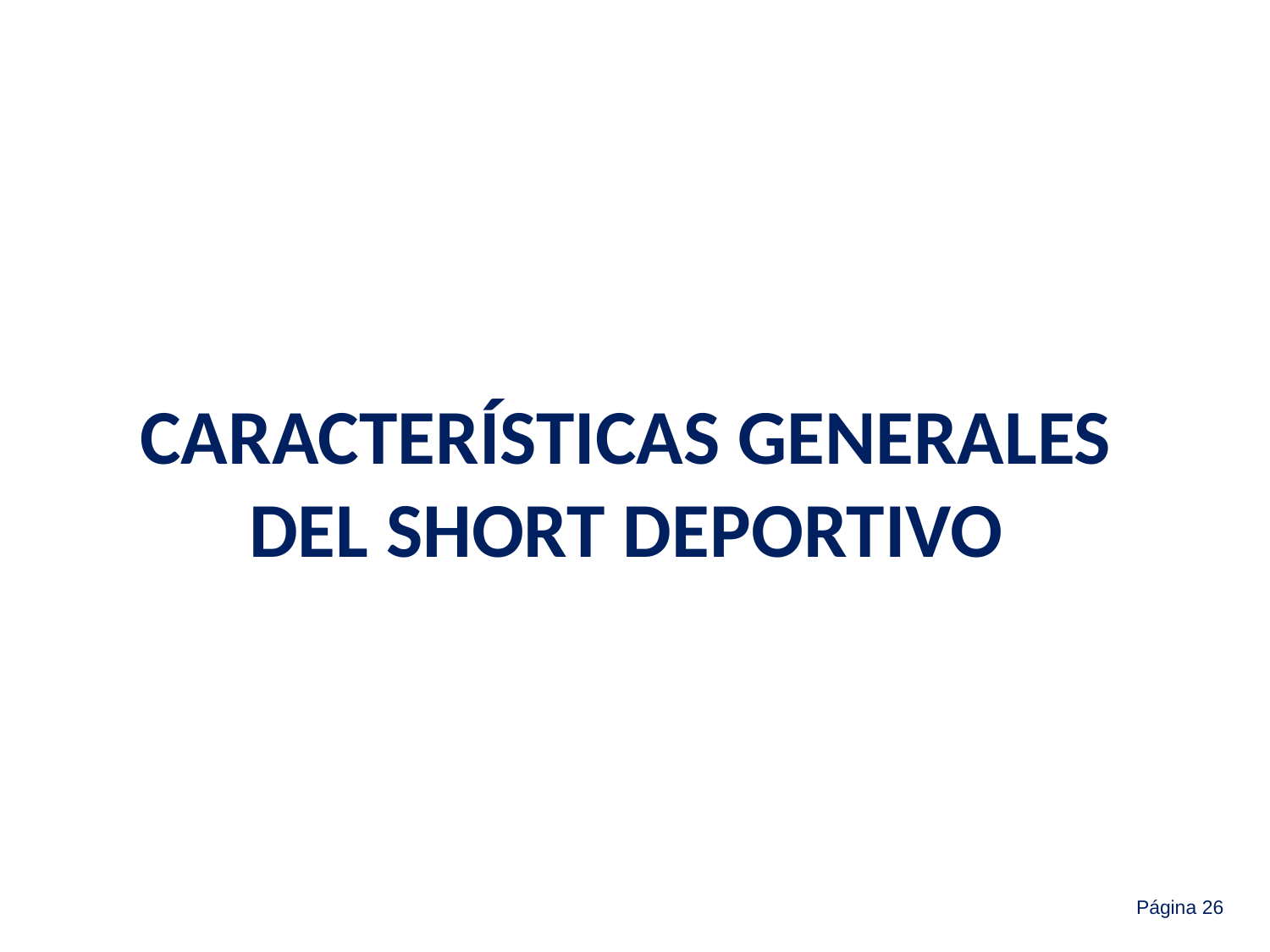

CARACTERÍSTICAS GENERALES
DEL SHORT DEPORTIVO
Página 26